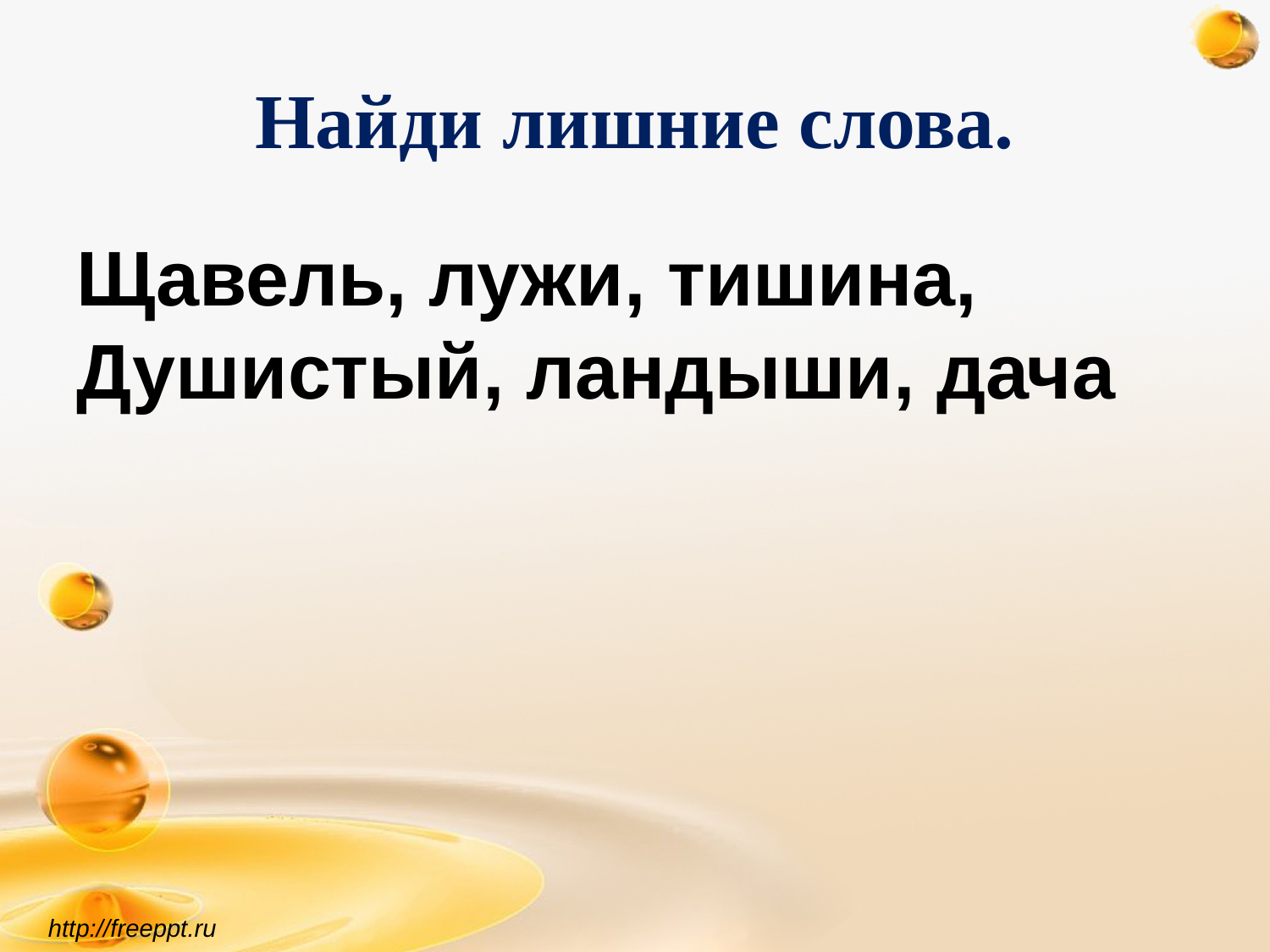

# Найди лишние слова.
Щавель, лужи, тишина,
Душистый, ландыши, дача
http://freeppt.ru